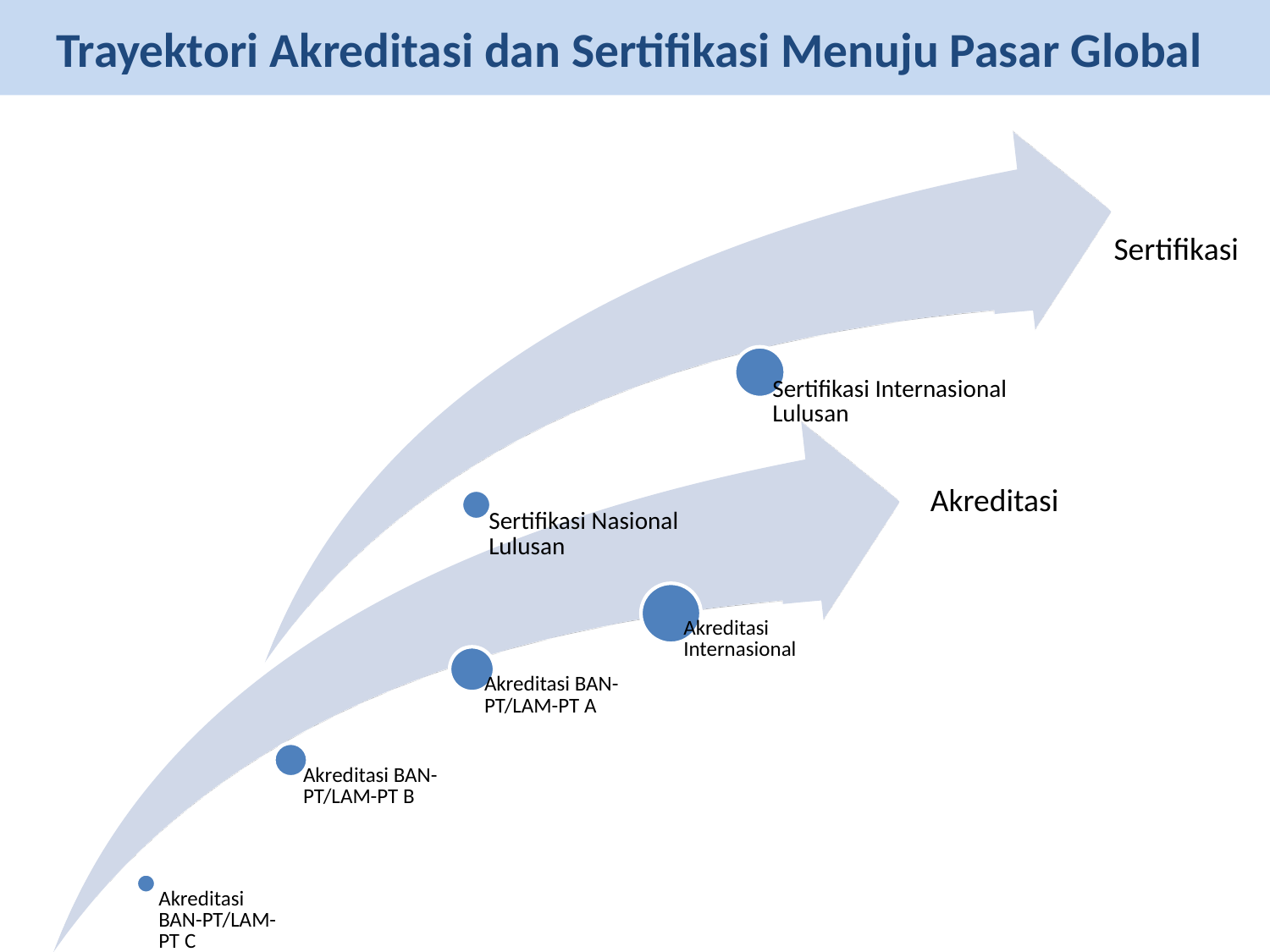

Trayektori Akreditasi dan Sertifikasi Menuju Pasar Global
Sertifikasi Nasional Lulusan
Sertifikasi Internasional Lulusan
Sertifikasi
Akreditasi BAN-PT/LAM-PT C
Akreditasi BAN-PT/LAM-PT B
Akreditasi BAN-PT/LAM-PT A
Akreditasi Internasional
Akreditasi